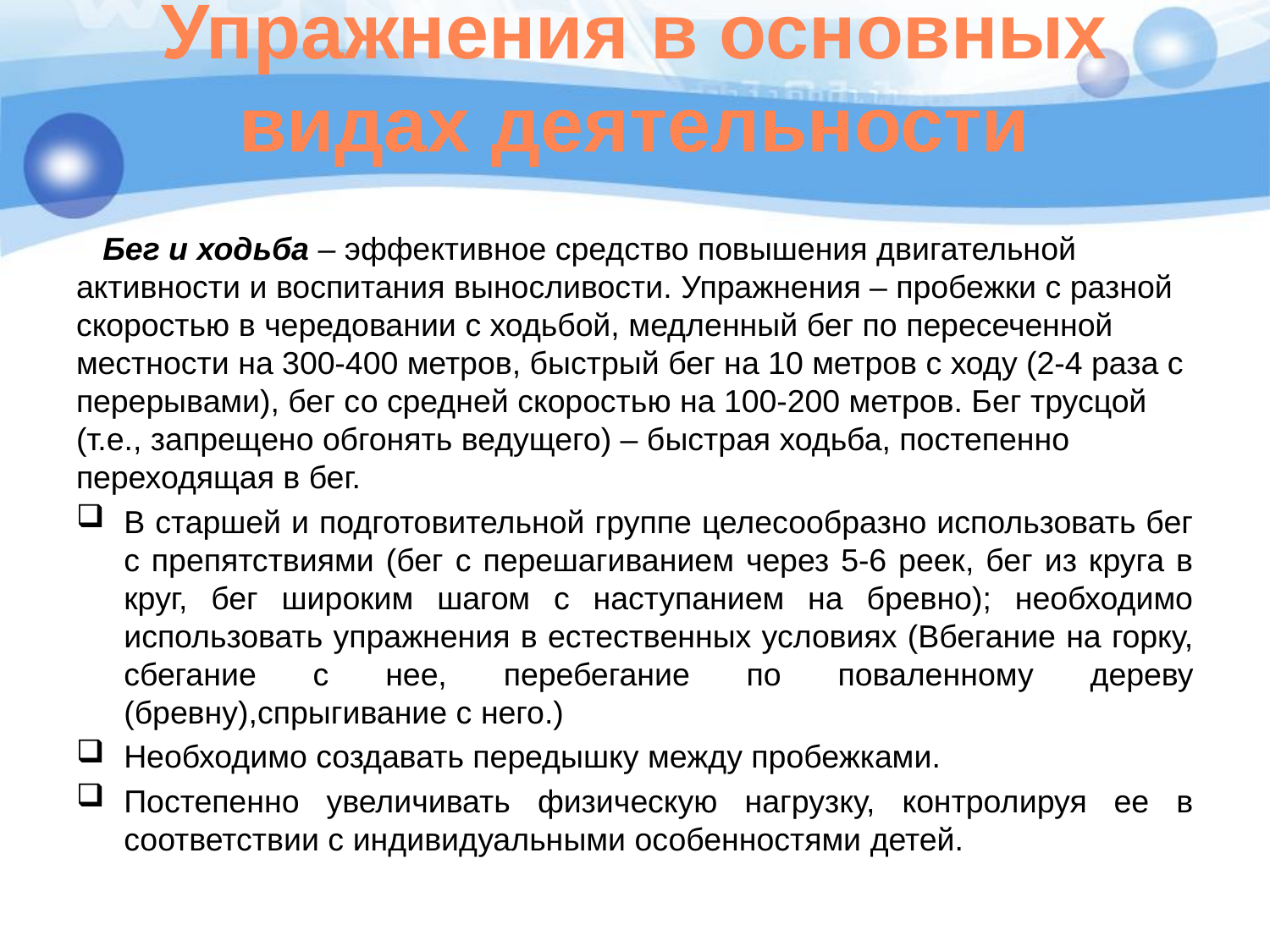

# Упражнения в основных видах деятельности
   Бег и ходьба – эффективное средство повышения двигательной   активности и воспитания выносливости. Упражнения – пробежки с разной скоростью в чередовании с ходьбой, медленный бег по пересеченной местности на 300-400 метров, быстрый бег на 10 метров с ходу (2-4 раза с перерывами), бег со средней скоростью на 100-200 метров. Бег трусцой (т.е., запрещено обгонять ведущего) – быстрая ходьба, постепенно переходящая в бег.
В старшей и подготовительной группе целесообразно использовать бег с препятствиями (бег с перешагиванием через 5-6 реек, бег из круга в круг, бег широким шагом с наступанием на бревно); необходимо использовать упражнения в естественных условиях (Вбегание на горку, сбегание с нее, перебегание по поваленному дереву (бревну),спрыгивание с него.)
Необходимо создавать передышку между пробежками.
Постепенно увеличивать физическую нагрузку, контролируя ее в соответствии с индивидуальными особенностями детей.